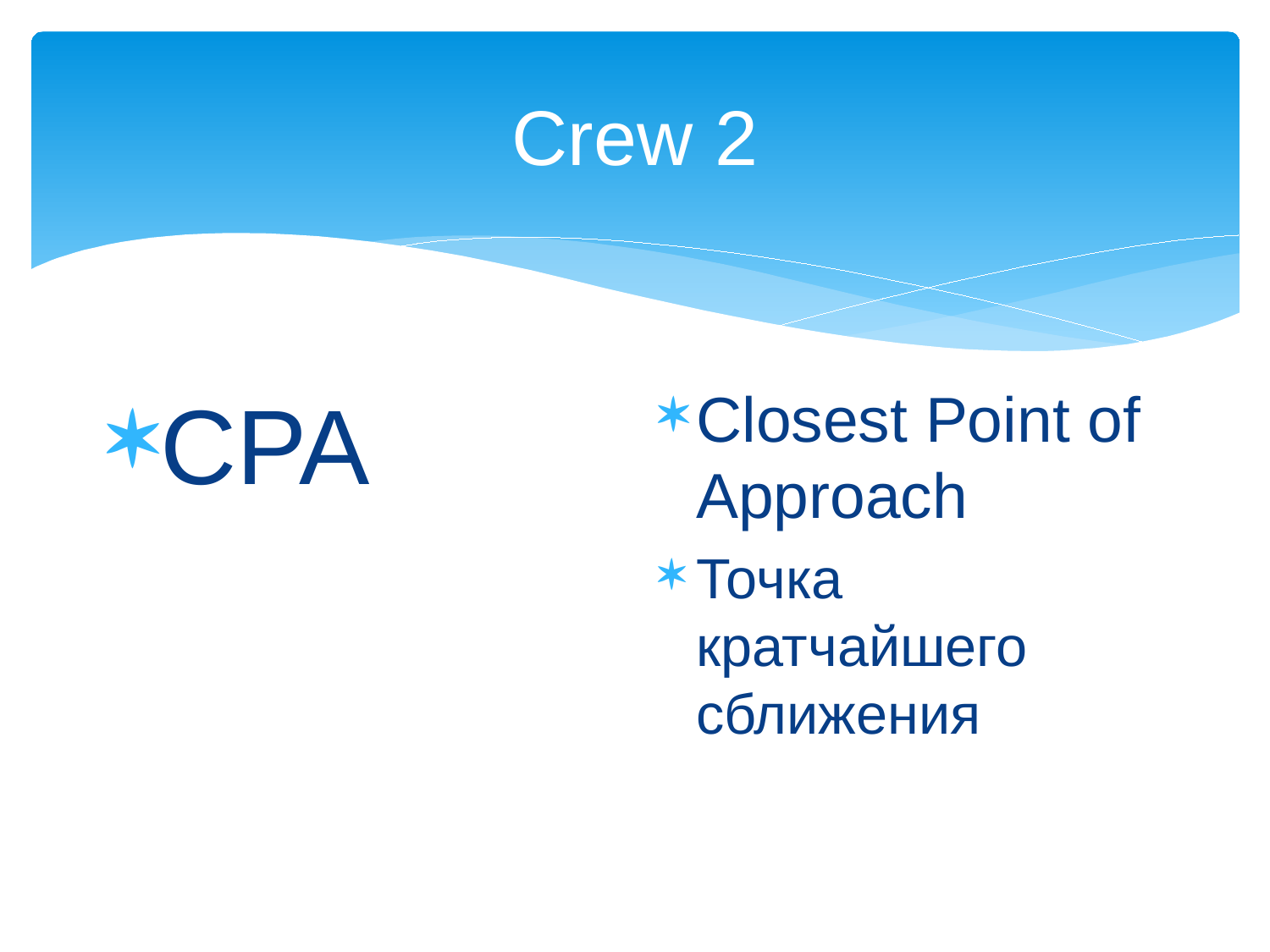

# Crew 2
CPA
Closest Point of Approach
Точка кратчайшего сближения